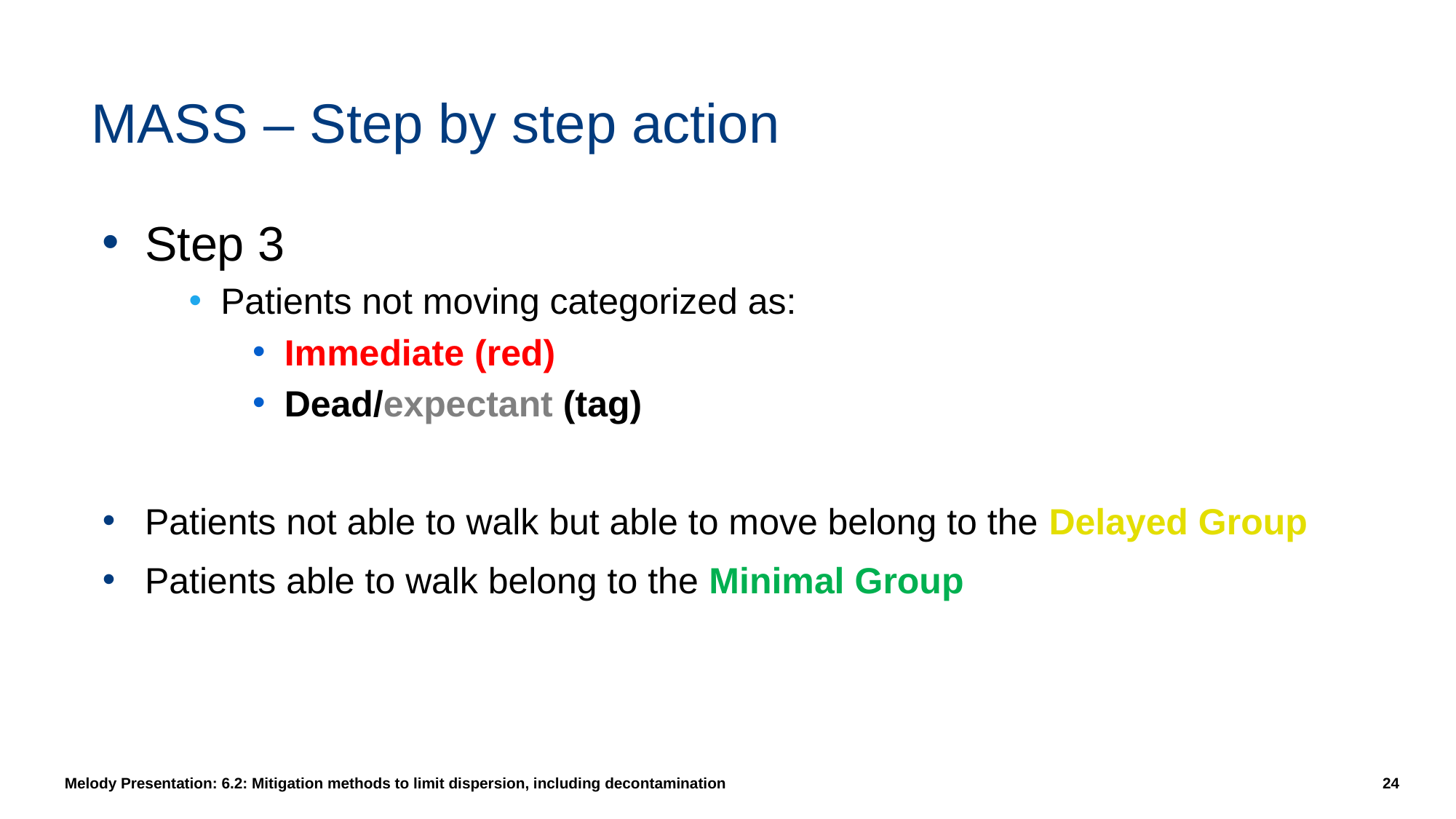

# MASS – Step by step action
Step 3
Patients not moving categorized as:
Immediate (red)
Dead/expectant (tag)

Patients not able to walk but able to move belong to the Delayed Group
Patients able to walk belong to the Minimal Group
Melody Presentation: 6.2: Mitigation methods to limit dispersion, including decontamination
24